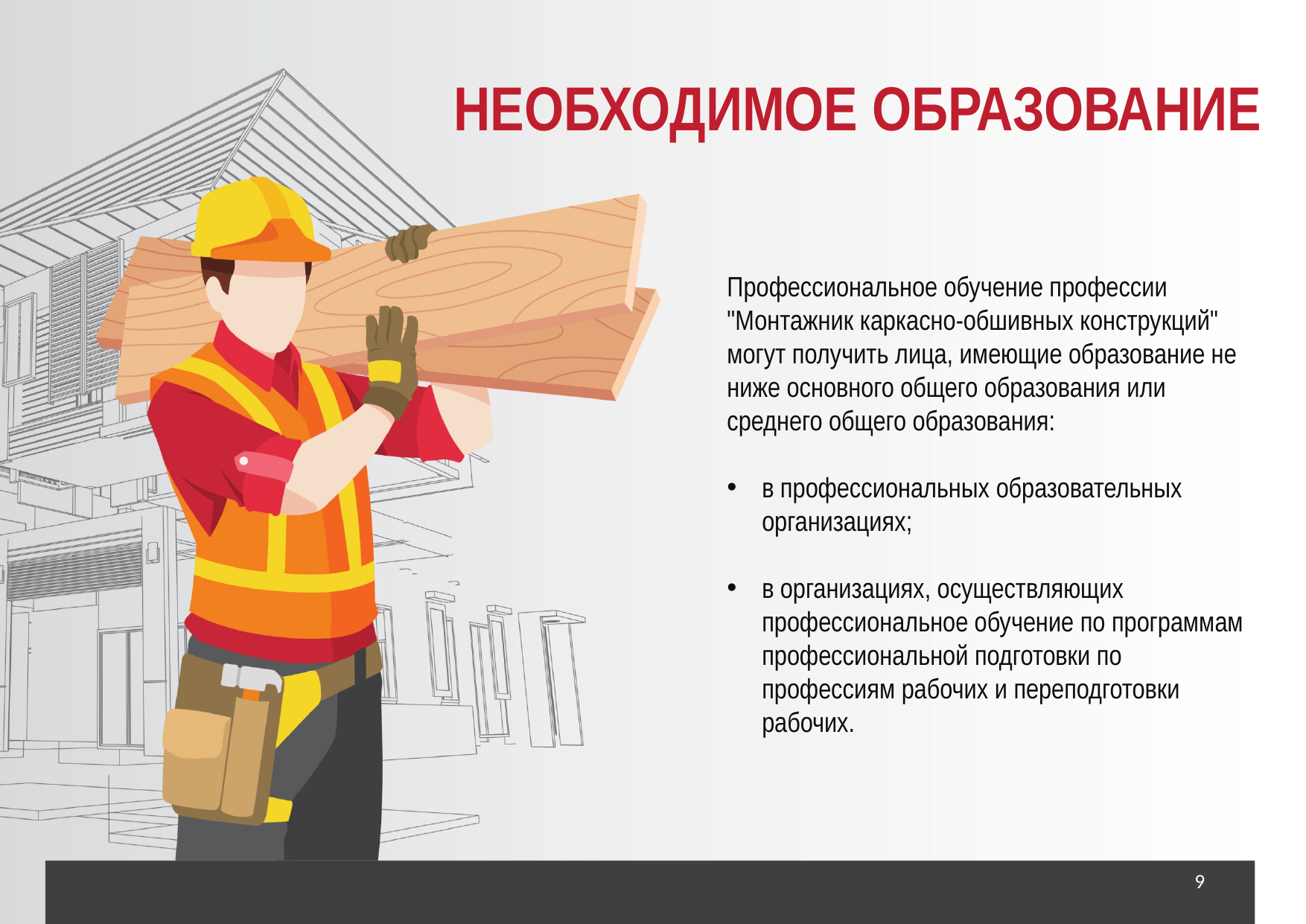

НЕОБХОДИМОЕ ОБРАЗОВАНИЕ
Профессиональное обучение профессии
"Монтажник каркасно-обшивных конструкций"
могут получить лица, имеющие образование не ниже основного общего образования или среднего общего образования:

в профессиональных образовательных организациях;

в организациях, осуществляющих профессиональное обучение по программам профессиональной подготовки по профессиям рабочих и переподготовки рабочих.
9